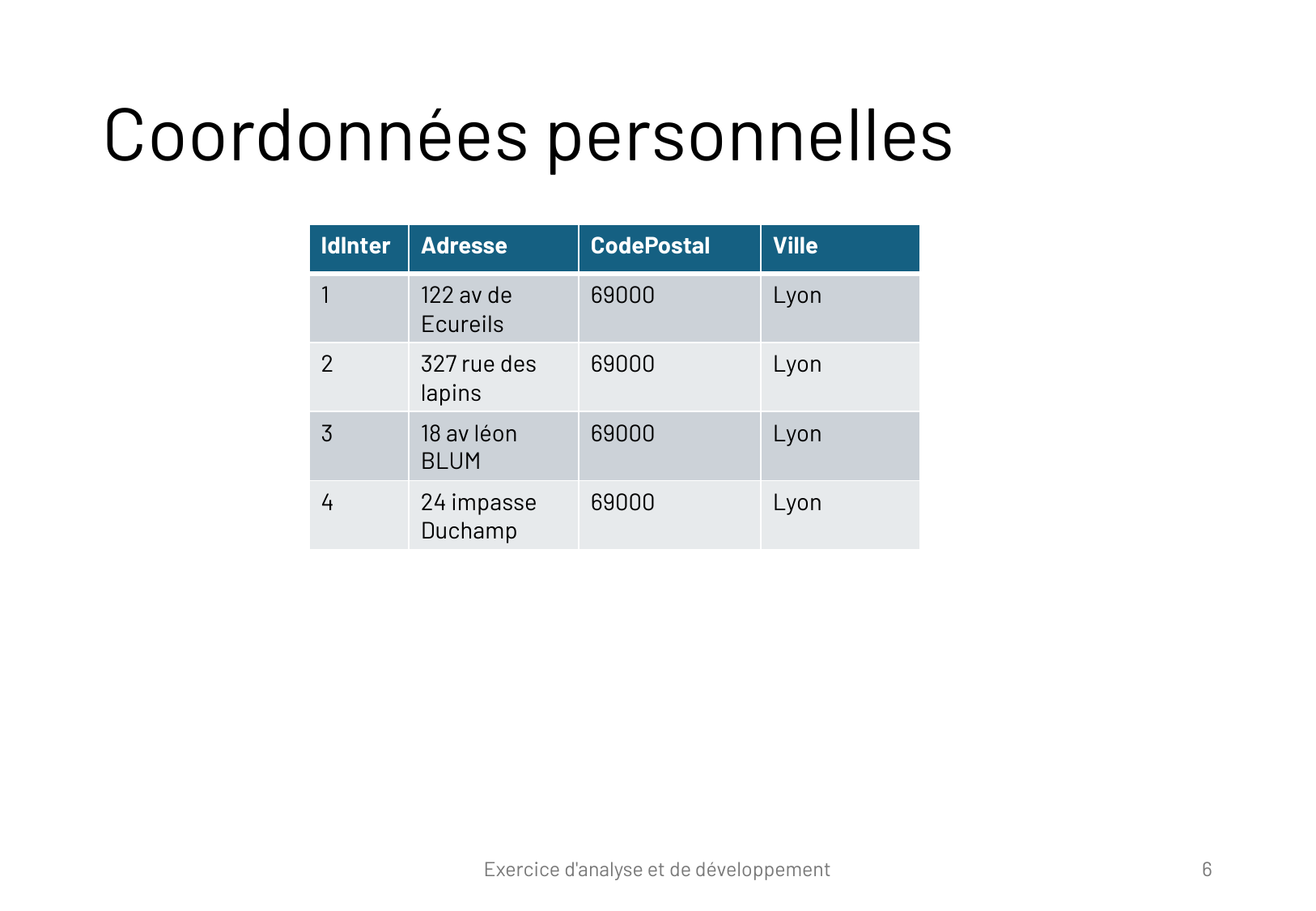

# Coordonnées personnelles
| IdInter | Adresse | CodePostal | Ville |
| --- | --- | --- | --- |
| 1 | 122 av de Ecureils | 69000 | Lyon |
| 2 | 327 rue des lapins | 69000 | Lyon |
| 3 | 18 av léon BLUM | 69000 | Lyon |
| 4 | 24 impasse Duchamp | 69000 | Lyon |
Exercice d'analyse et de développement
6